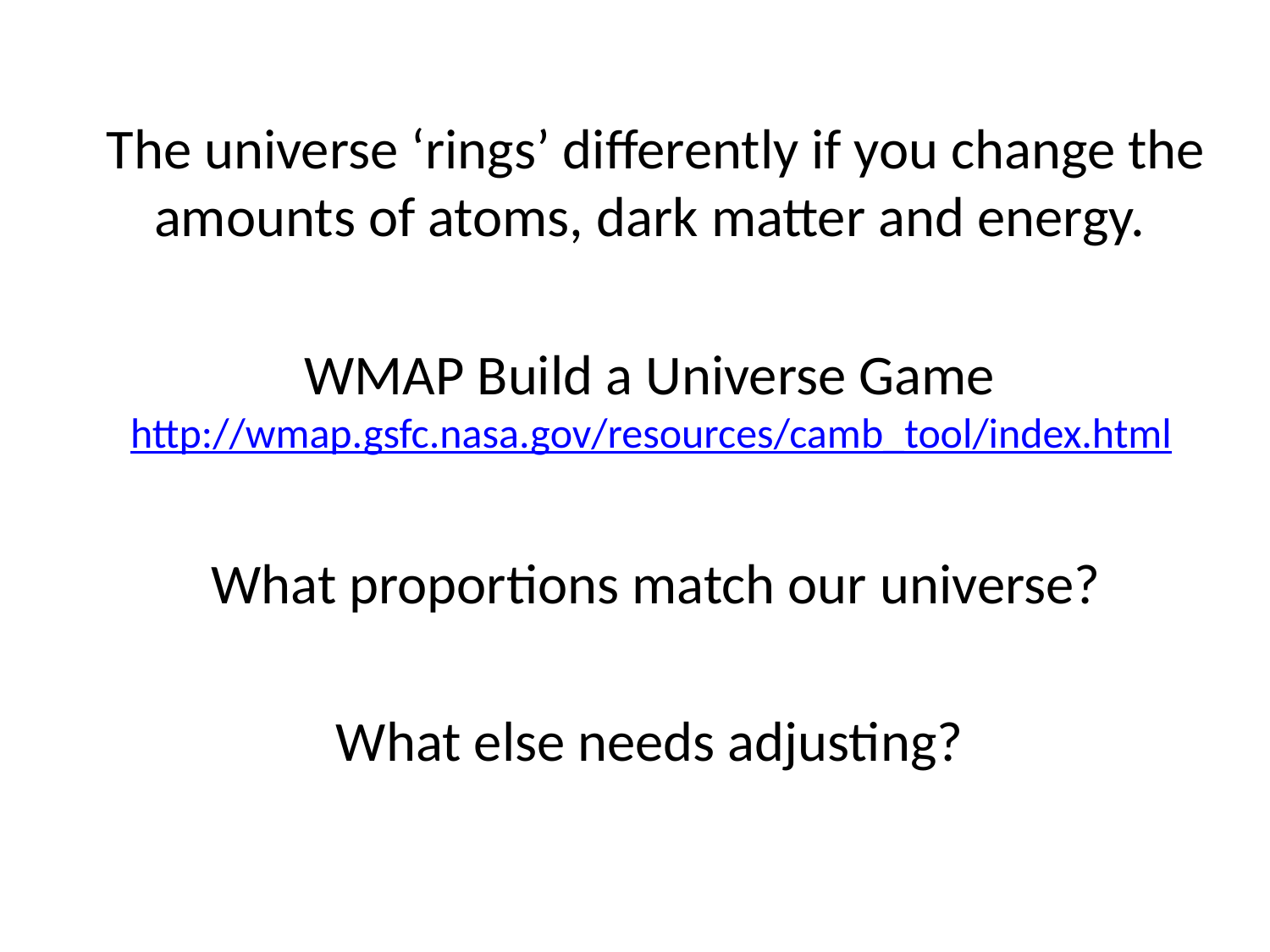

The universe ‘rings’ differently if you change the amounts of atoms, dark matter and energy.

WMAP Build a Universe Game http://wmap.gsfc.nasa.gov/resources/camb_tool/index.html

What proportions match our universe?

What else needs adjusting?